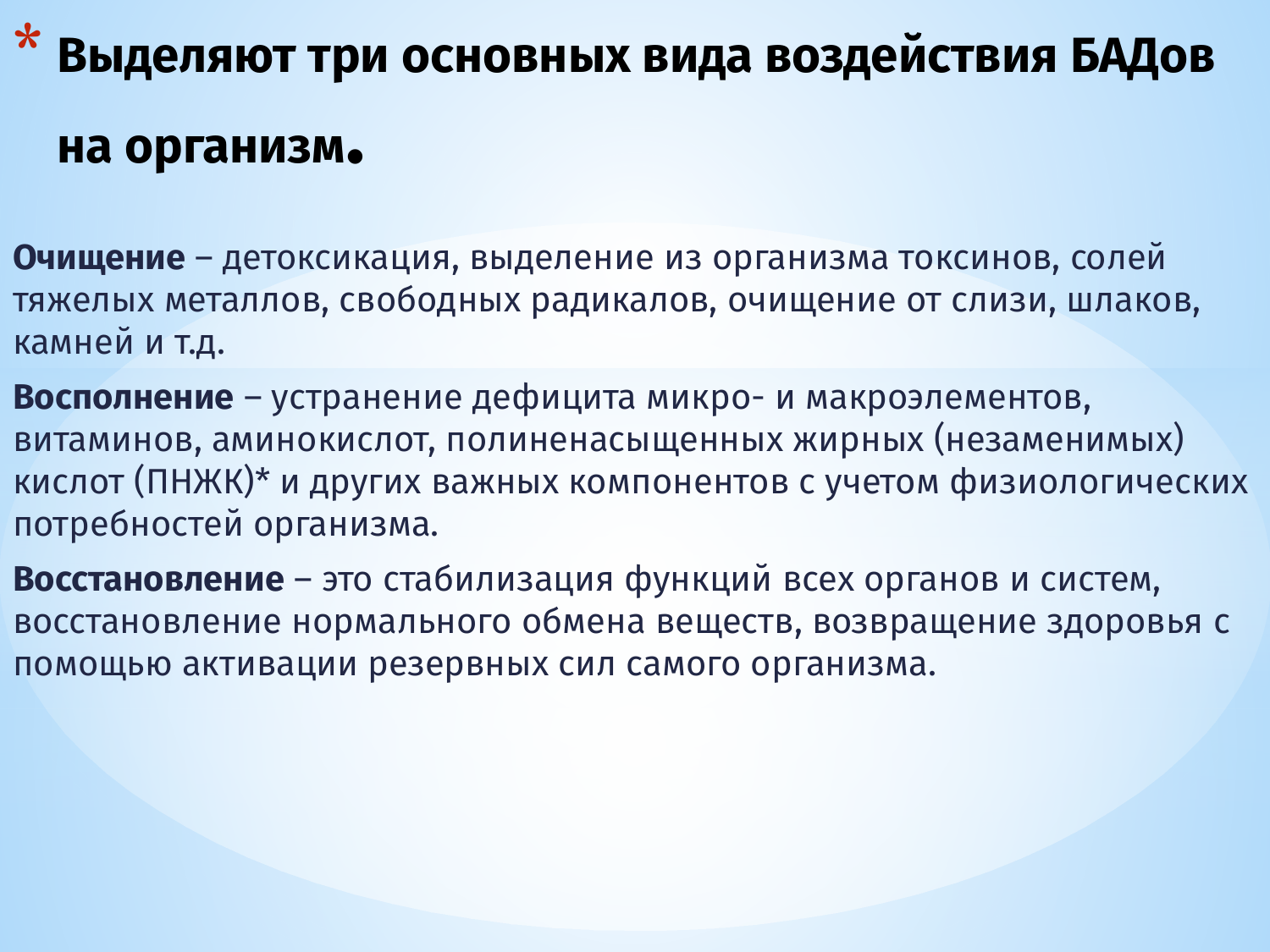

# Выделяют три основных вида воздействия БАДов на организм.
Очищение – детоксикация, выделение из организма токсинов, солей тяжелых металлов, свободных радикалов, очищение от слизи, шлаков, камней и т.д.
Восполнение – устранение дефицита микро- и макроэлементов, витаминов, аминокислот, полиненасыщенных жирных (незаменимых) кислот (ПНЖК)* и других важных компонентов с учетом физиологических потребностей организма.
Восстановление – это стабилизация функций всех органов и систем, восстановление нормального обмена веществ, возвращение здоровья с помощью активации резервных сил самого организма.